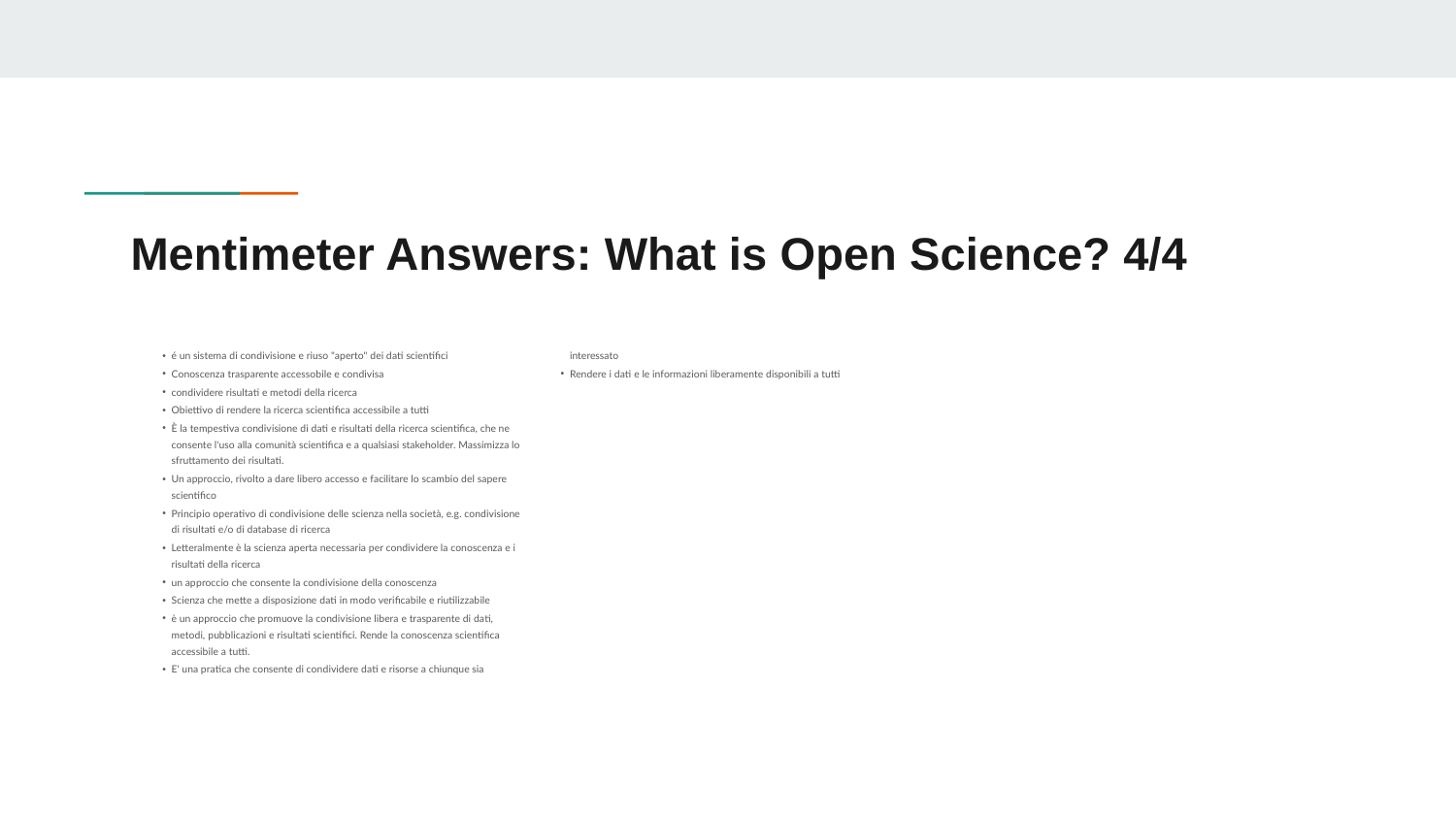

# Mentimeter Answers: What is Open Science? 4/4
é un sistema di condivisione e riuso "aperto" dei dati scientifici
Conoscenza trasparente accessobile e condivisa
condividere risultati e metodi della ricerca
Obiettivo di rendere la ricerca scientifica accessibile a tutti
È la tempestiva condivisione di dati e risultati della ricerca scientifica, che ne consente l'uso alla comunità scientifica e a qualsiasi stakeholder. Massimizza lo sfruttamento dei risultati.
Un approccio, rivolto a dare libero accesso e facilitare lo scambio del sapere scientifico
Principio operativo di condivisione delle scienza nella società, e.g. condivisione di risultati e/o di database di ricerca
Letteralmente è la scienza aperta necessaria per condividere la conoscenza e i risultati della ricerca
un approccio che consente la condivisione della conoscenza
Scienza che mette a disposizione dati in modo verificabile e riutilizzabile
è un approccio che promuove la condivisione libera e trasparente di dati, metodi, pubblicazioni e risultati scientifici. Rende la conoscenza scientifica accessibile a tutti.
E' una pratica che consente di condividere dati e risorse a chiunque sia interessato
Rendere i dati e le informazioni liberamente disponibili a tutti